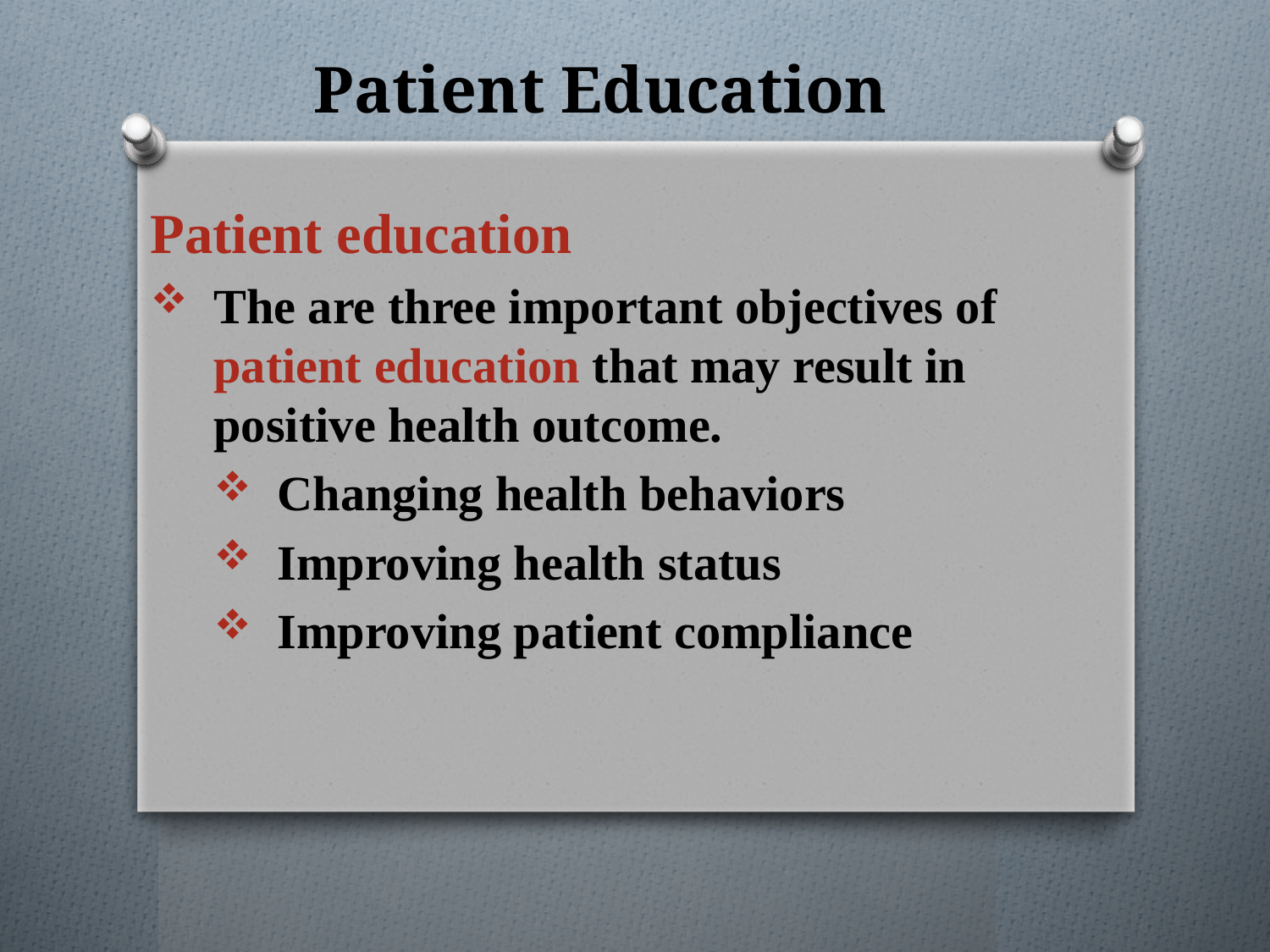

# Patient Education
Patient education
The are three important objectives of patient education that may result in positive health outcome.
Changing health behaviors
Improving health status
Improving patient compliance